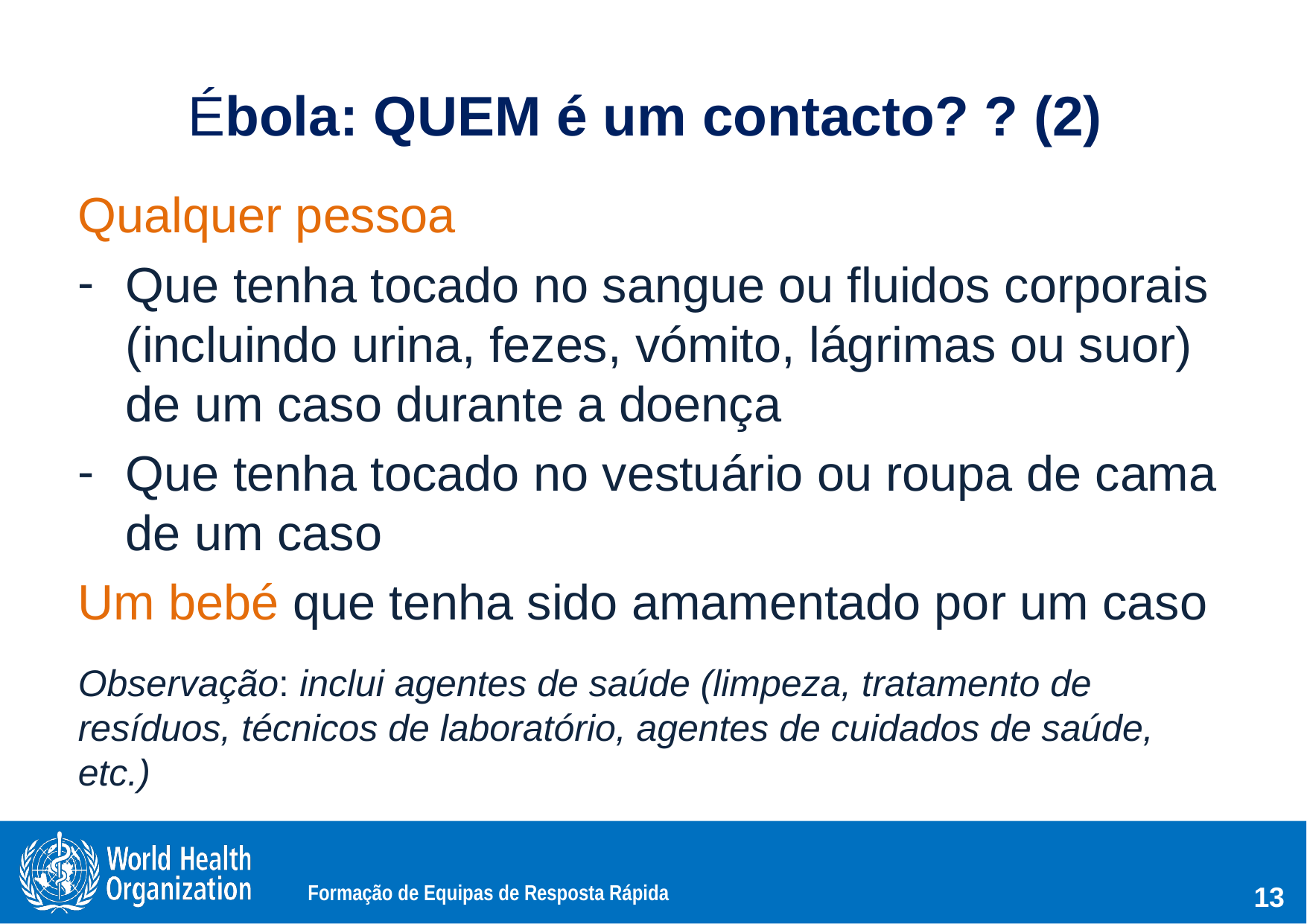

# Ébola: QUEM é um contacto? ? (2)
Qualquer pessoa
Que tenha tocado no sangue ou fluidos corporais (incluindo urina, fezes, vómito, lágrimas ou suor) de um caso durante a doença
Que tenha tocado no vestuário ou roupa de cama de um caso
Um bebé que tenha sido amamentado por um caso

Observação: inclui agentes de saúde (limpeza, tratamento de resíduos, técnicos de laboratório, agentes de cuidados de saúde, etc.)